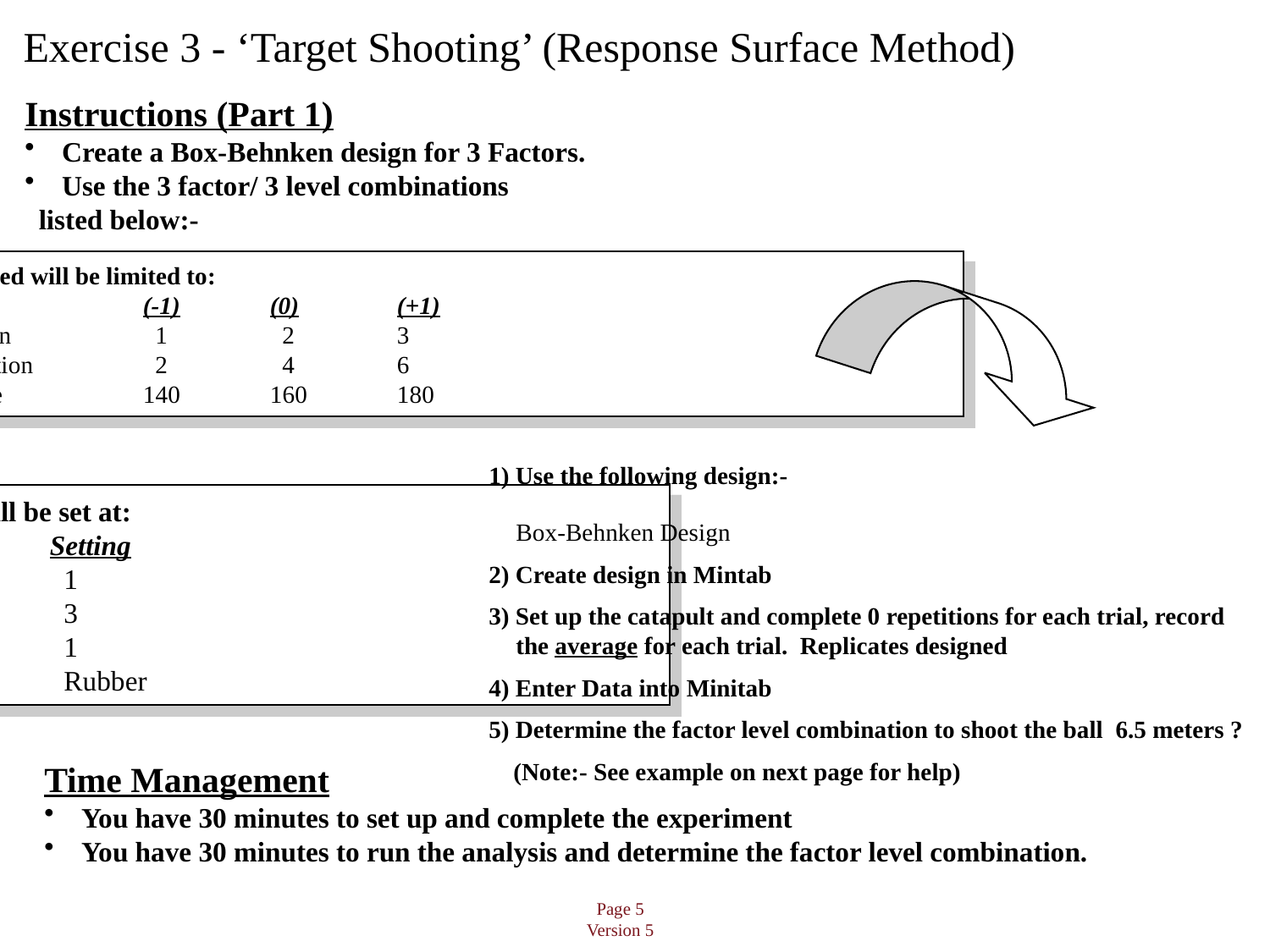

Exercise 3 - ‘Target Shooting’ (Response Surface Method)

Instructions (Part 1)
 Create a Box-Behnken design for 3 Factors.
 Use the 3 factor/ 3 level combinations
  listed below:-
Factors used will be limited to:
Factor	(-1)	(0)	(+1)
Pin Position	  1	  2	3
Hook Position 	  2 	  4 	6
Start Angle	140	160	180

1) Use the following design:-
	Box-Behnken Design
2) Create design in Mintab
3) Set up the catapult and complete 0 repetitions for each trial, record the average for each trial.  Replicates designed
4) Enter Data into Minitab
5) Determine the factor level combination to shoot the ball  6.5 meters ?
    (Note:- See example on next page for help)

Other Factors will be set at:
Factor	Setting
Cup Height 	  1
Stop Angle	  3
# of rubber bands	  1
Ball Type	  Rubber
Time Management
 You have 30 minutes to set up and complete the experiment
 You have 30 minutes to run the analysis and determine the factor level combination.